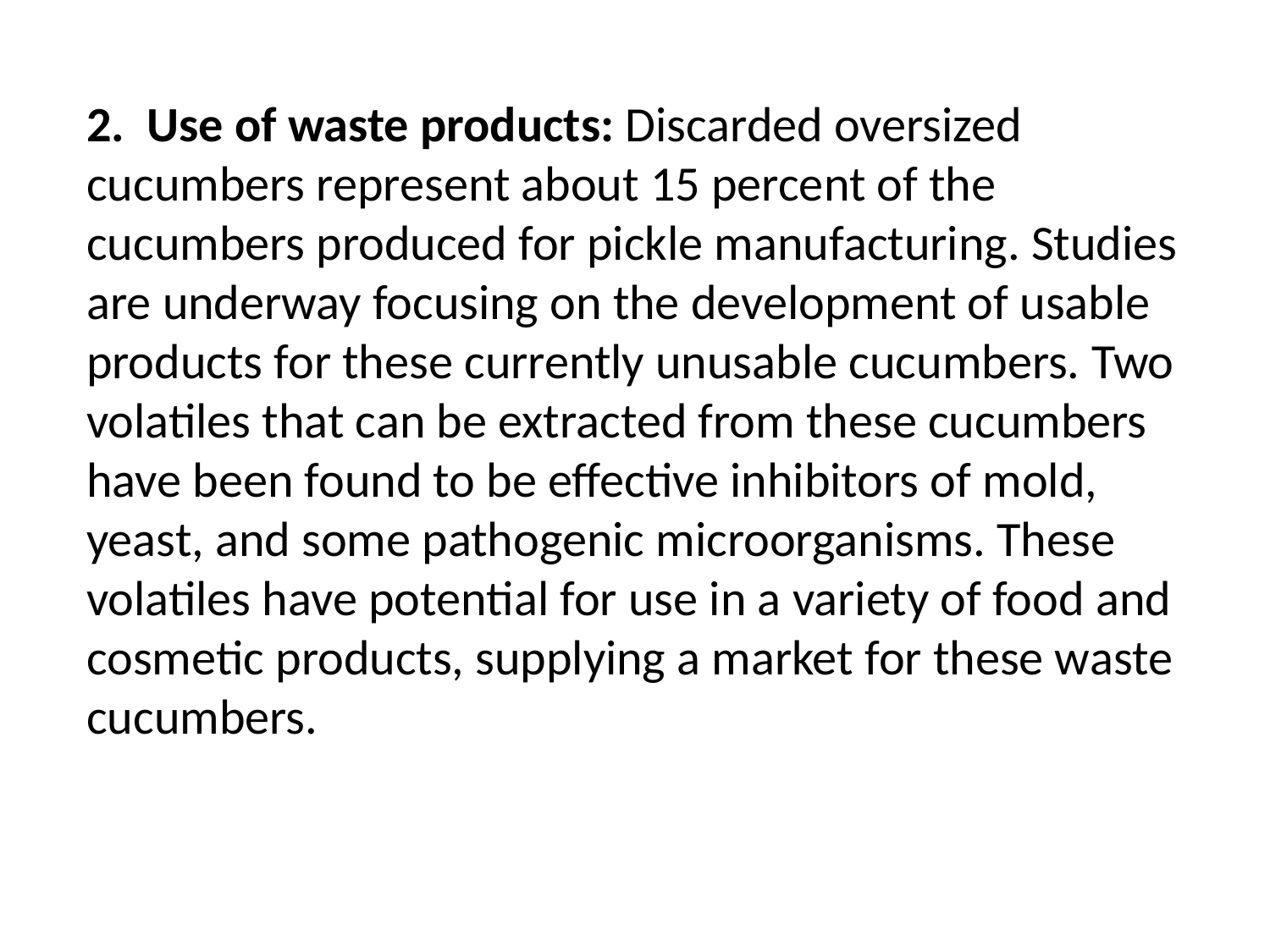

2.  Use of waste products: Discarded oversized cucumbers represent about 15 percent of the cucumbers produced for pickle manufacturing. Studies are underway focusing on the development of usable products for these currently unusable cucumbers. Two volatiles that can be extracted from these cucumbers have been found to be effective inhibitors of mold, yeast, and some pathogenic microorganisms. These volatiles have potential for use in a variety of food and cosmetic products, supplying a market for these waste cucumbers.